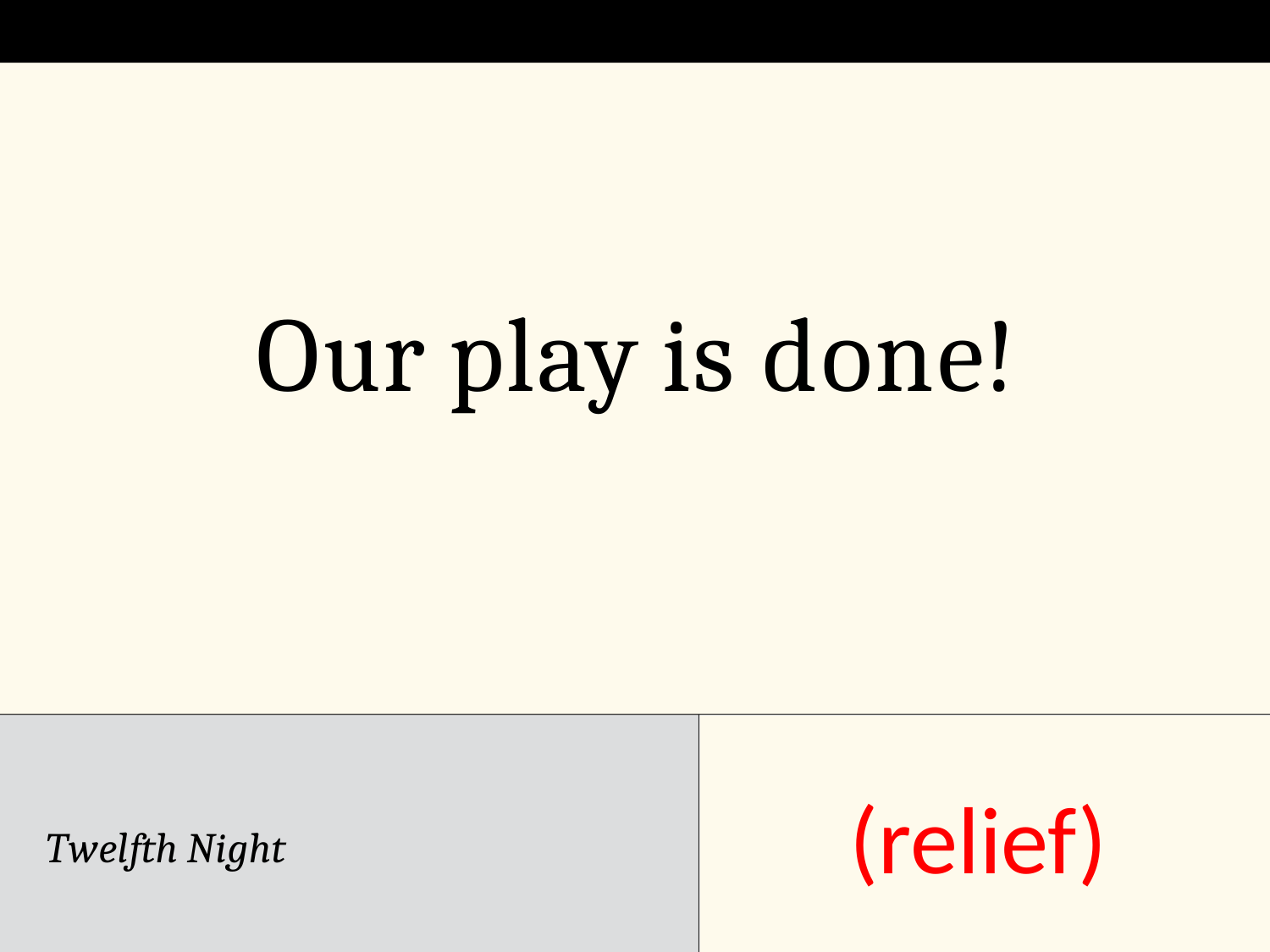

Our play is done!
(relief)
Twelfth Night